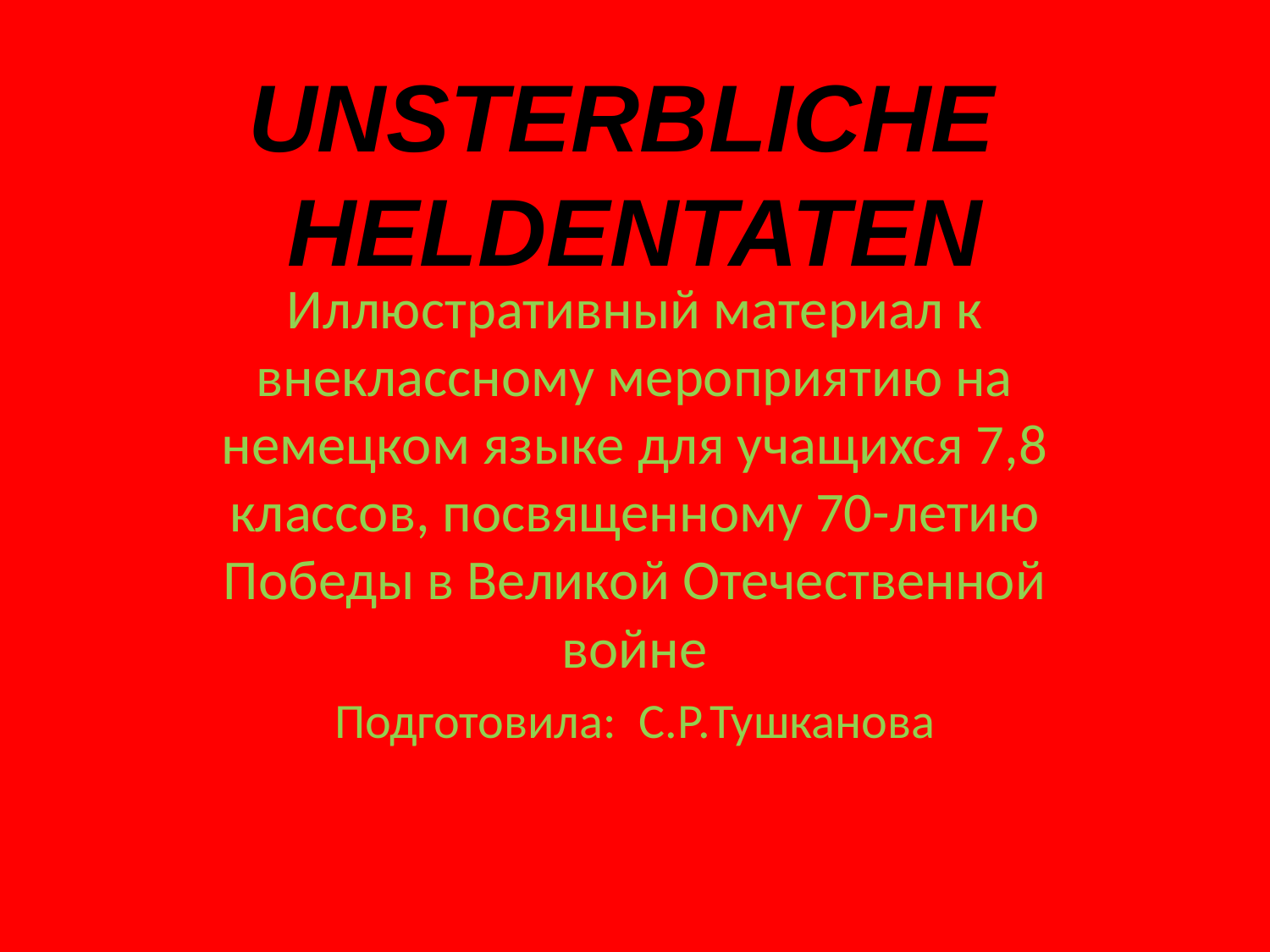

# UNSTERBLICHE  HELDENTATEN
Иллюстративный материал к внеклассному мероприятию на немецком языке для учащихся 7,8 классов, посвященному 70-летию Победы в Великой Отечественной войне
Подготовила:  С.Р.Тушканова